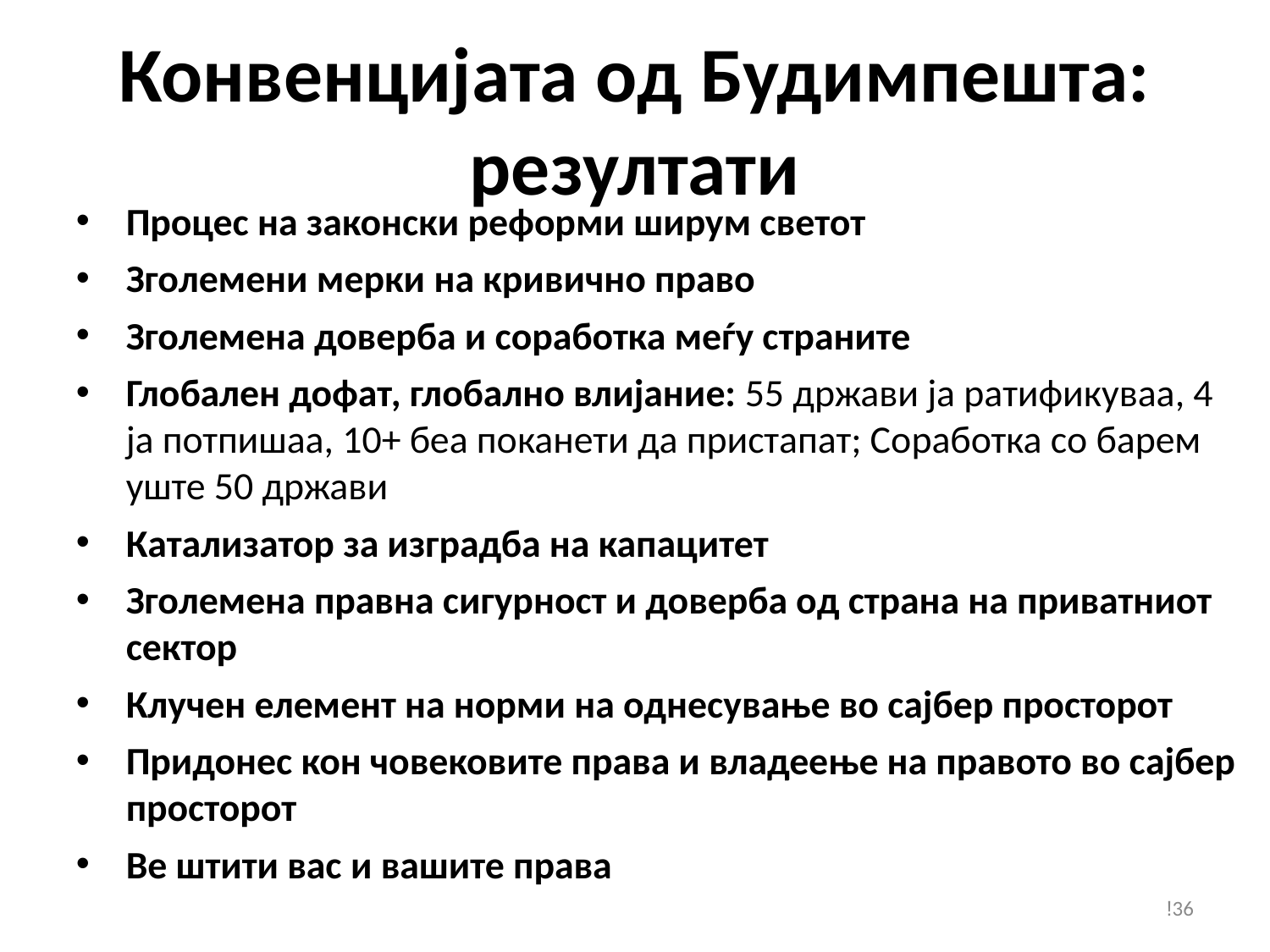

# Конвенцијата од Будимпешта: резултати
Процес на законски реформи ширум светот
Зголемени мерки на кривично право
Зголемена доверба и соработка меѓу страните
Глобален дофат, глобално влијание: 55 држави ја ратификуваа, 4 ја потпишаа, 10+ беа поканети да пристапат; Соработка со барем уште 50 држави
Катализатор за изградба на капацитет
Зголемена правна сигурност и доверба од страна на приватниот сектор
Клучен елемент на норми на однесување во сајбер просторот
Придонес кон човековите права и владеење на правото во сајбер просторот
Ве штити вас и вашите права

!36